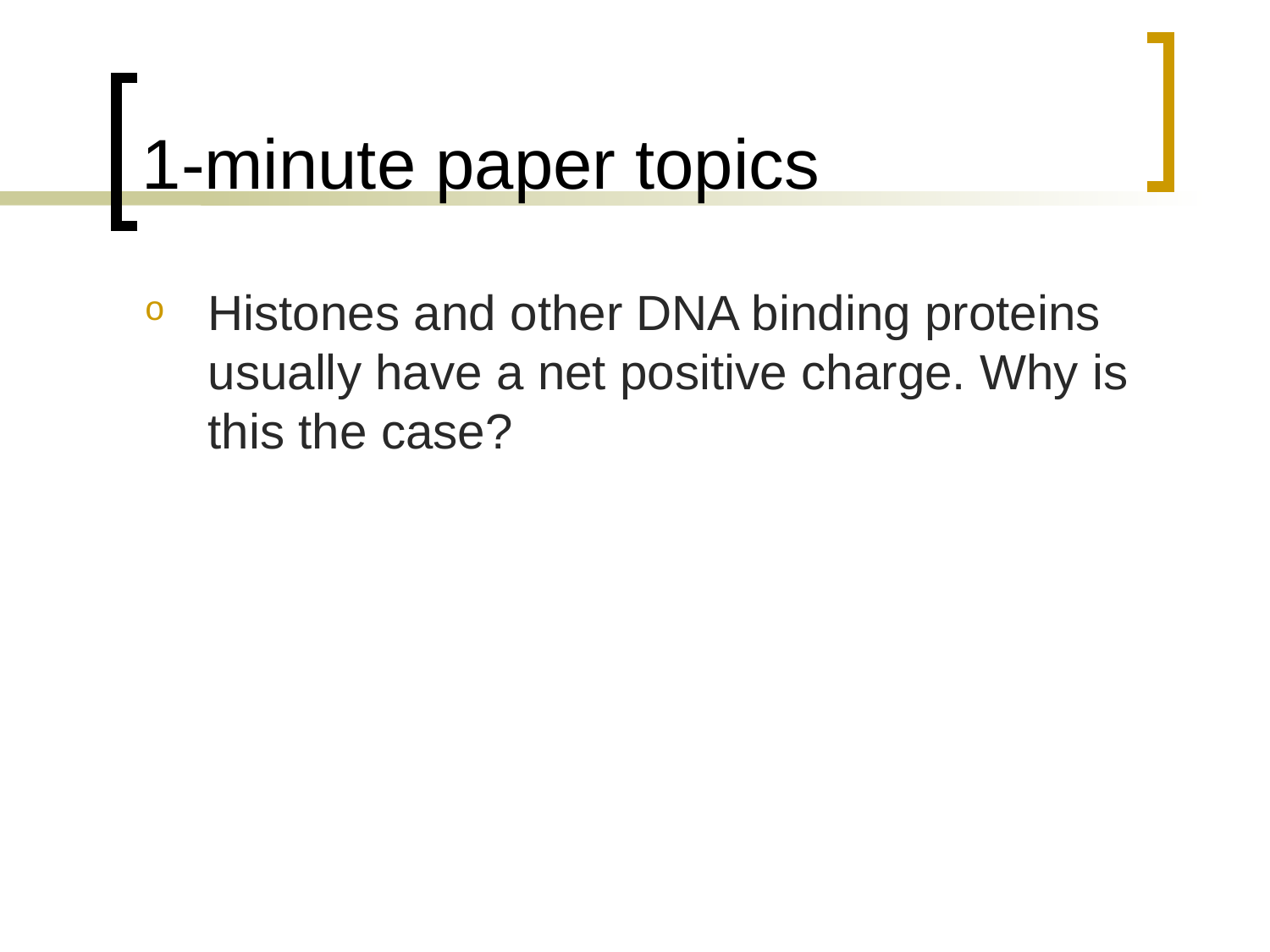

# 1-minute paper topics
Histones and other DNA binding proteins usually have a net positive charge. Why is this the case?